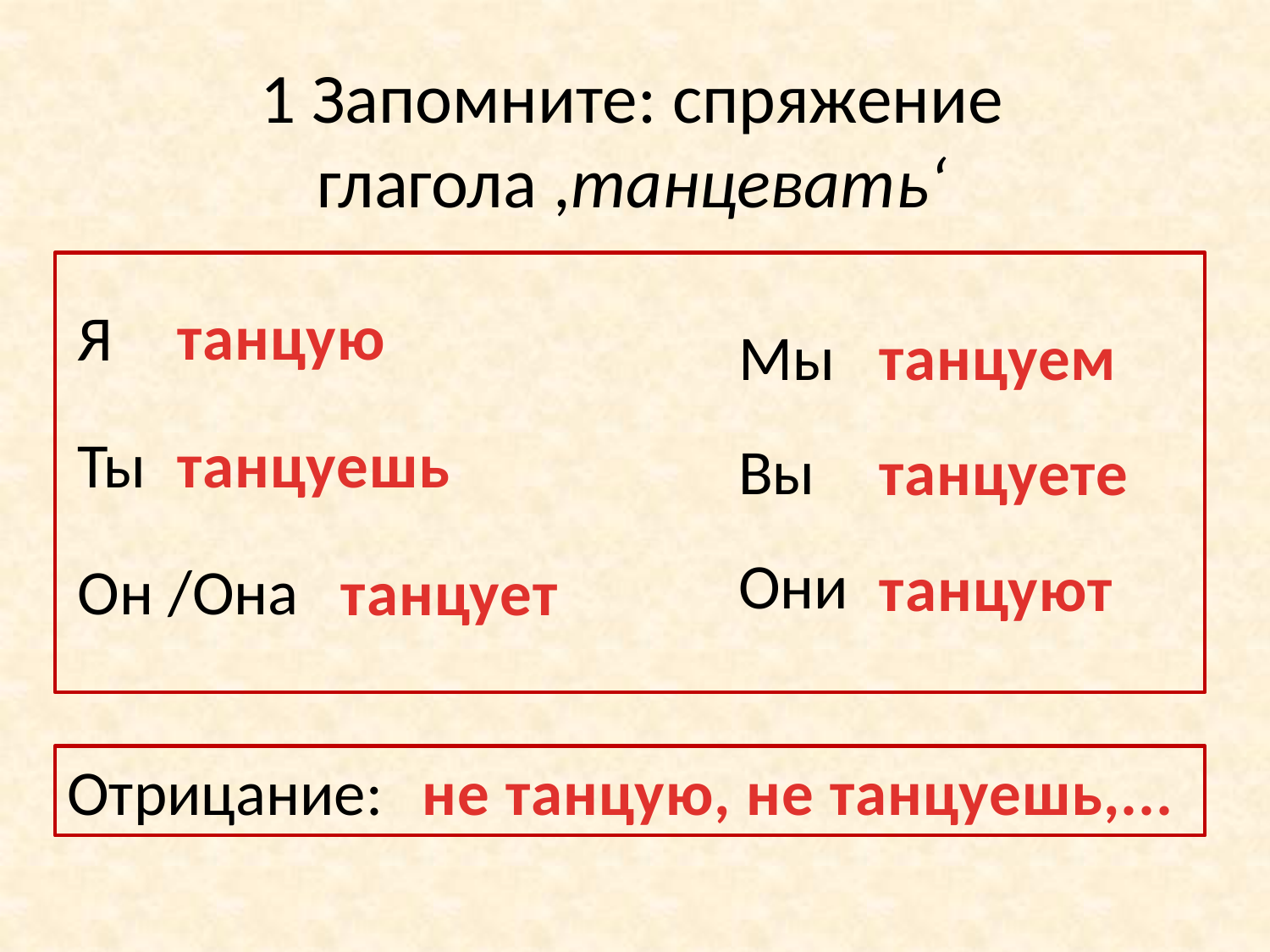

1 Запомните: спряжение глагола ,танцевать‘

Я
Ты
Он /Она
танцую
Мы
Вы
Они
танцуем
танцуешь
танцуете
танцуют
танцует

не танцую, не танцуешь,...
Отрицание: